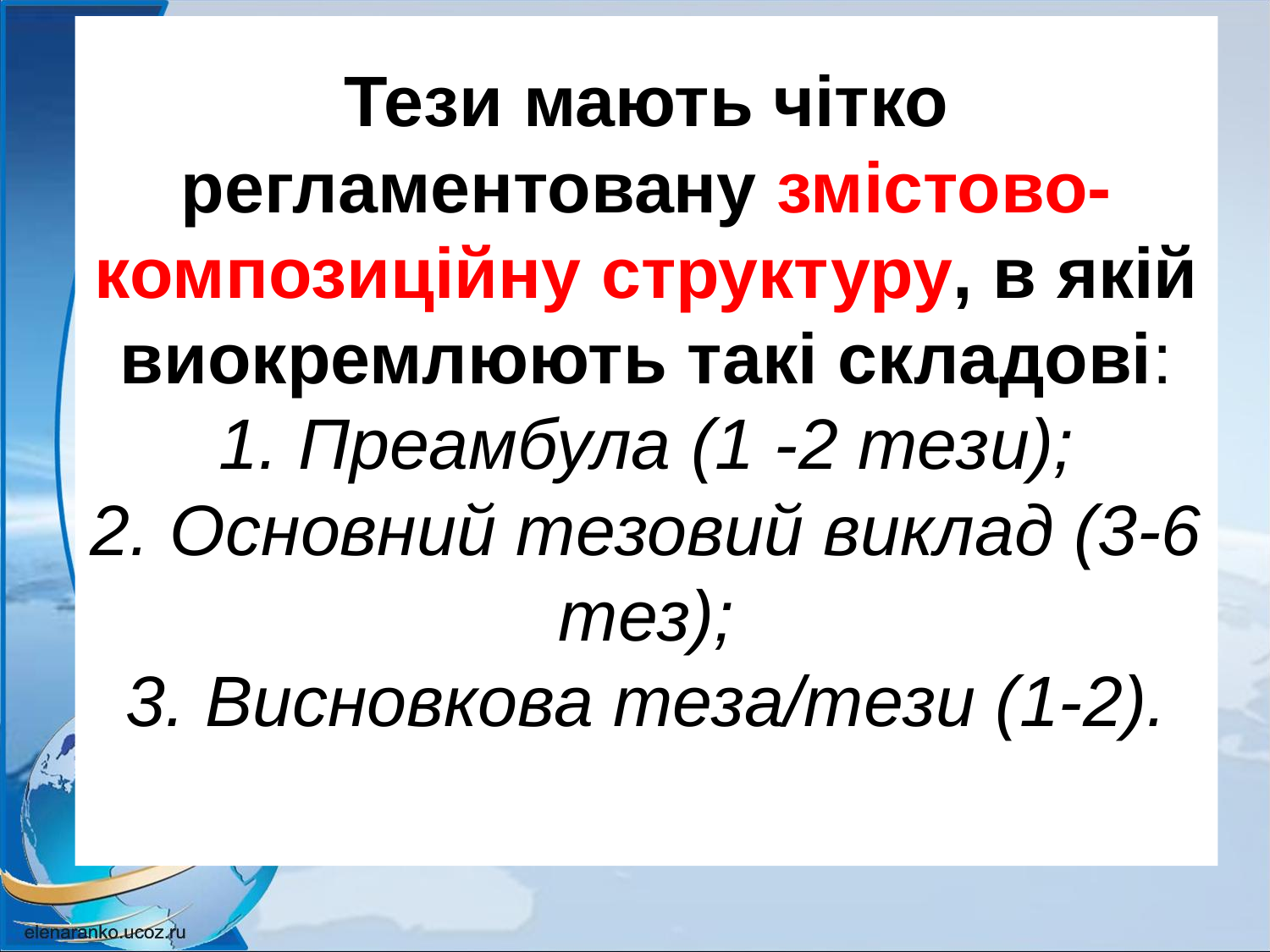

# Тези мають чітко регламентовану змістово-композиційну структуру, в якій виокремлюють такі складові: 1. Преамбула (1 -2 тези); 2. Основний тезовий виклад (3-6 тез); 3. Висновкова теза/тези (1-2).